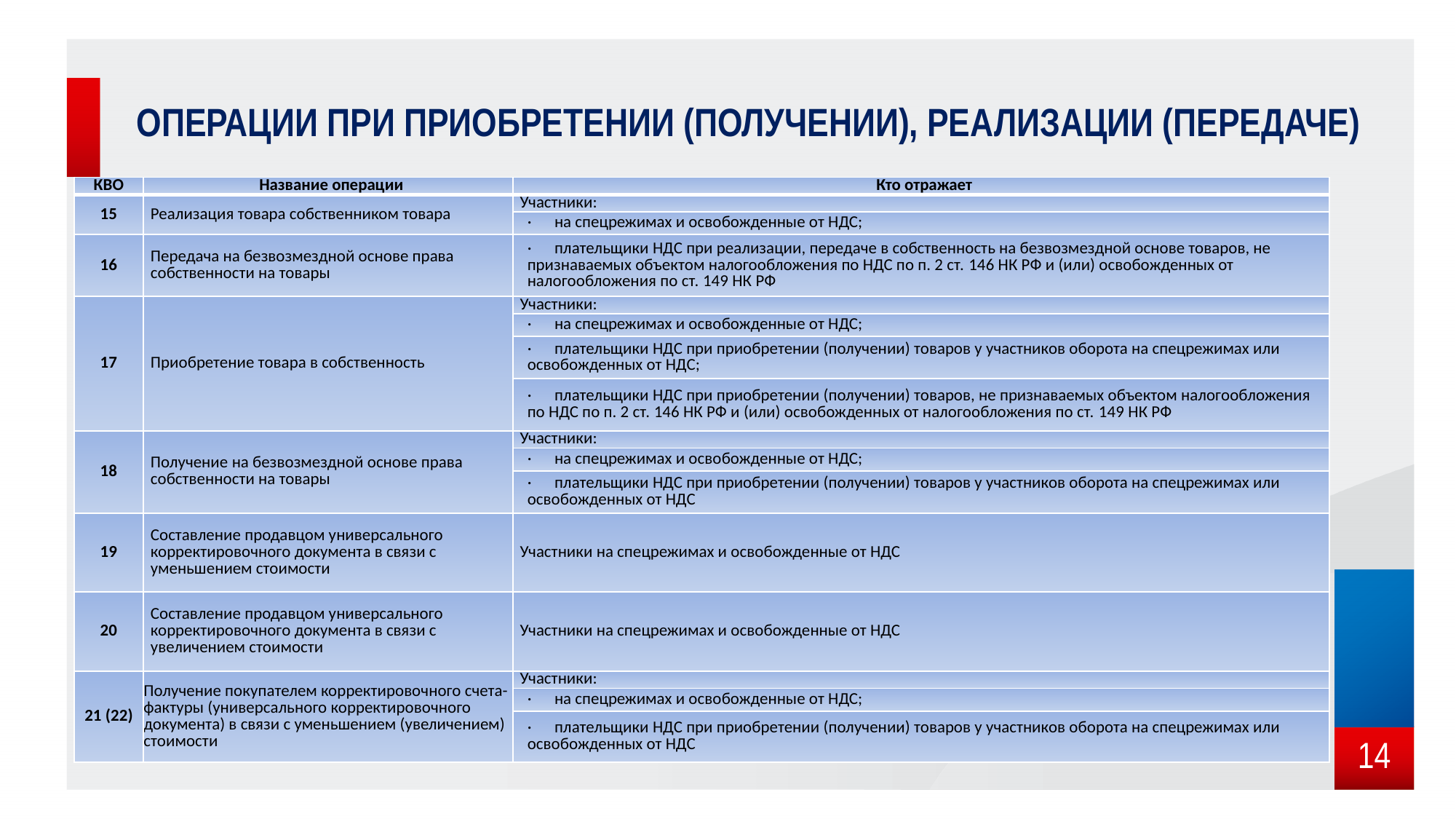

# Операции при приобретении (получении), реализации (передаче)
| КВО | Название операции | Кто отражает |
| --- | --- | --- |
| 15 | Реализация товара собственником товара | Участники: |
|  |  | ·      на спецрежимах и освобожденные от НДС; |
| 16 | Передача на безвозмездной основе права собственности на товары | ·      плательщики НДС при реализации, передаче в собственность на безвозмездной основе товаров, не признаваемых объектом налогообложения по НДС по п. 2 ст. 146 НК РФ и (или) освобожденных от налогообложения по ст. 149 НК РФ |
| 17 | Приобретение товара в собственность | Участники: |
|  |  | ·      на спецрежимах и освобожденные от НДС; |
|  |  | ·      плательщики НДС при приобретении (получении) товаров у участников оборота на спецрежимах или освобожденных от НДС; |
|  |  | ·      плательщики НДС при приобретении (получении) товаров, не признаваемых объектом налогообложения по НДС по п. 2 ст. 146 НК РФ и (или) освобожденных от налогообложения по ст. 149 НК РФ |
| 18 | Получение на безвозмездной основе права собственности на товары | Участники: |
|  |  | ·      на спецрежимах и освобожденные от НДС; |
|  |  | ·      плательщики НДС при приобретении (получении) товаров у участников оборота на спецрежимах или освобожденных от НДС |
| 19 | Составление продавцом универсального корректировочного документа в связи с уменьшением стоимости | Участники на спецрежимах и освобожденные от НДС |
| 20 | Составление продавцом универсального корректировочного документа в связи с увеличением стоимости | Участники на спецрежимах и освобожденные от НДС |
| 21 (22) | Получение покупателем корректировочного счета-фактуры (универсального корректировочного документа) в связи с уменьшением (увеличением) стоимости | Участники: |
|  |  | ·      на спецрежимах и освобожденные от НДС; |
|  |  | ·      плательщики НДС при приобретении (получении) товаров у участников оборота на спецрежимах или освобожденных от НДС |
14